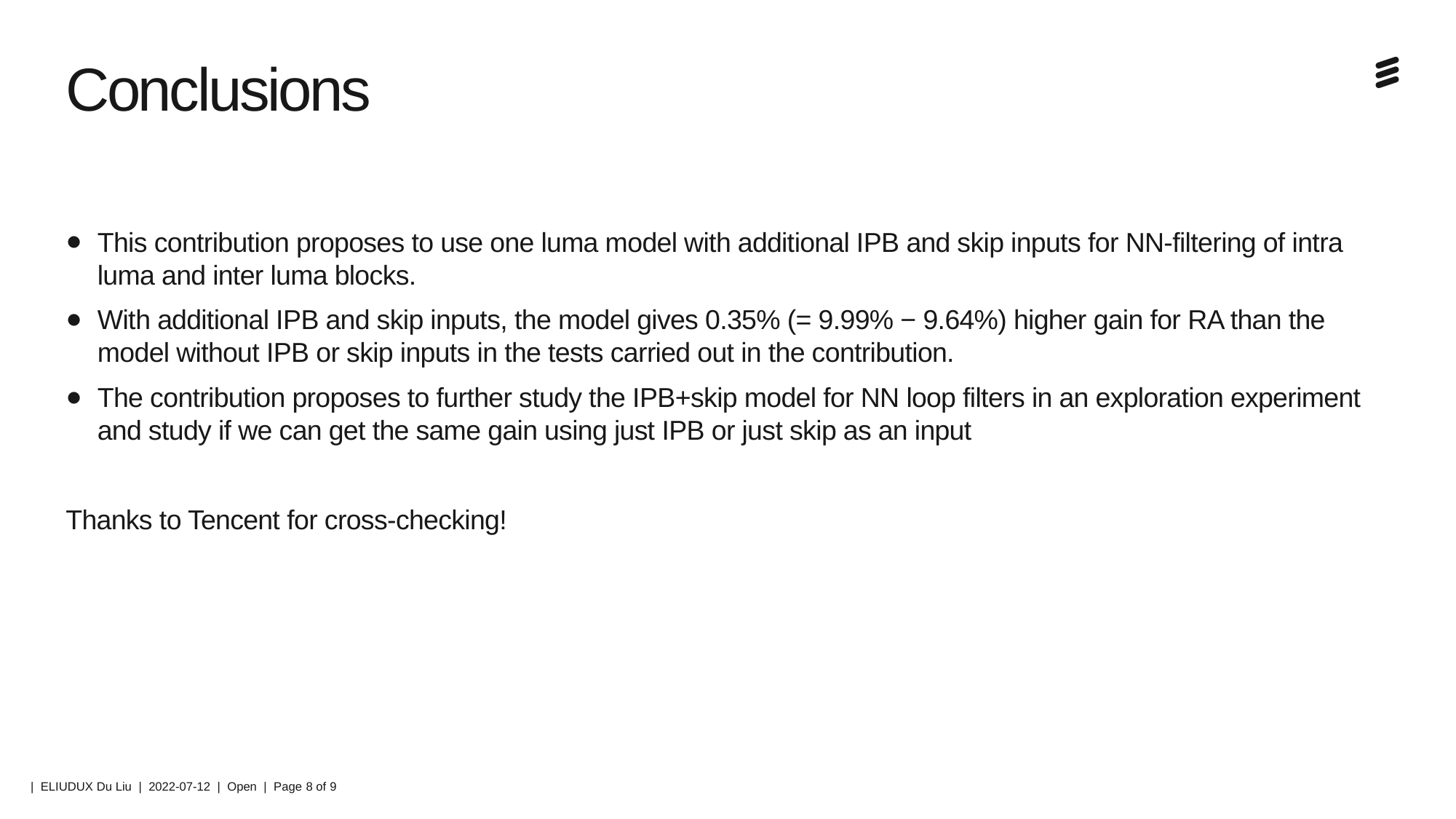

# Conclusions
This contribution proposes to use one luma model with additional IPB and skip inputs for NN-filtering of intra luma and inter luma blocks.
With additional IPB and skip inputs, the model gives 0.35% (= 9.99% − 9.64%) higher gain for RA than the model without IPB or skip inputs in the tests carried out in the contribution.
The contribution proposes to further study the IPB+skip model for NN loop filters in an exploration experiment and study if we can get the same gain using just IPB or just skip as an input

Thanks to Tencent for cross-checking!